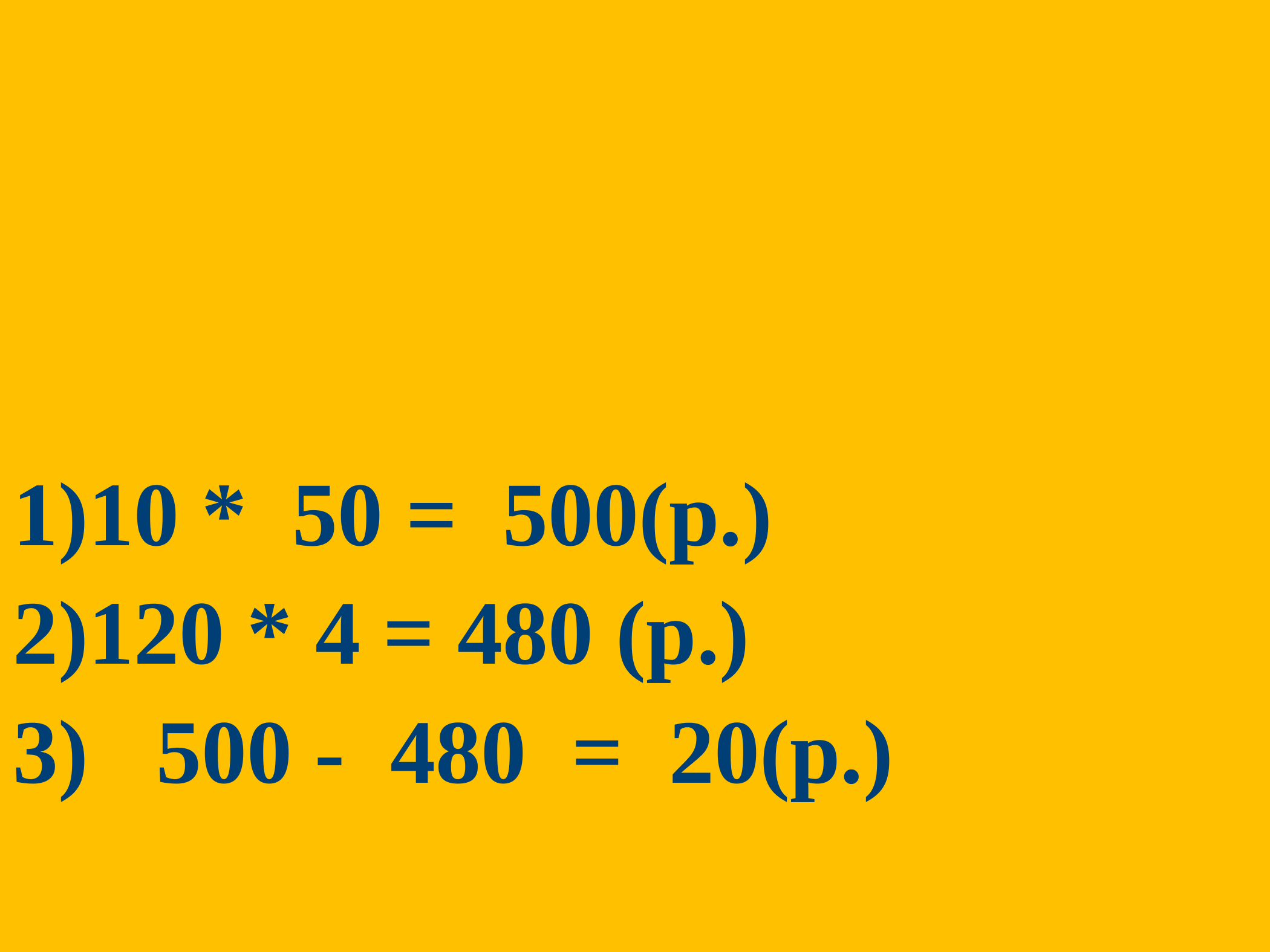

10 *  50 =  500(р.)
120 * 4 = 480 (р.)
3)   500 -  480  =  20(р.)